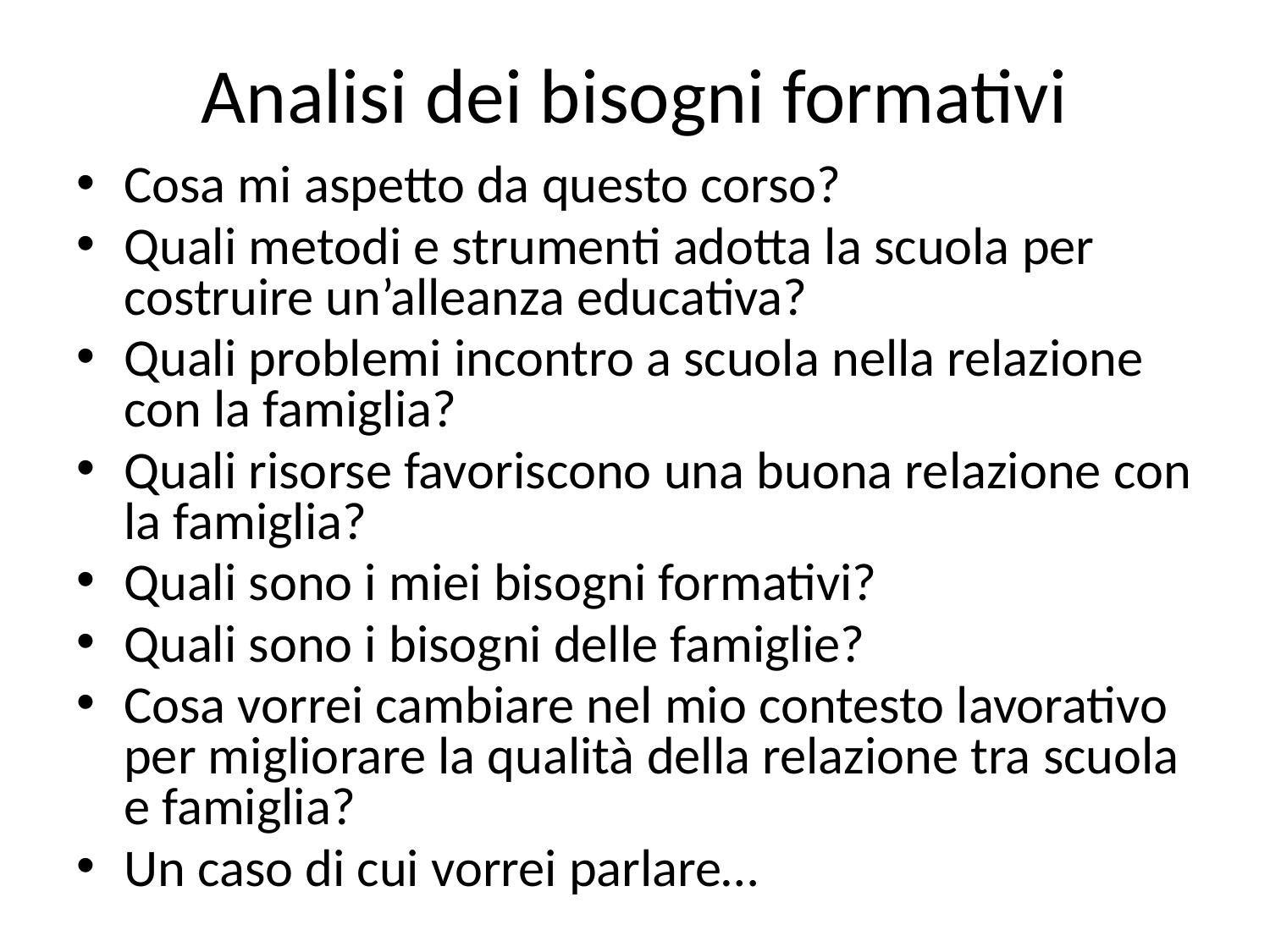

# Analisi dei bisogni formativi
Cosa mi aspetto da questo corso?
Quali metodi e strumenti adotta la scuola per costruire un’alleanza educativa?
Quali problemi incontro a scuola nella relazione con la famiglia?
Quali risorse favoriscono una buona relazione con la famiglia?
Quali sono i miei bisogni formativi?
Quali sono i bisogni delle famiglie?
Cosa vorrei cambiare nel mio contesto lavorativo per migliorare la qualità della relazione tra scuola e famiglia?
Un caso di cui vorrei parlare…